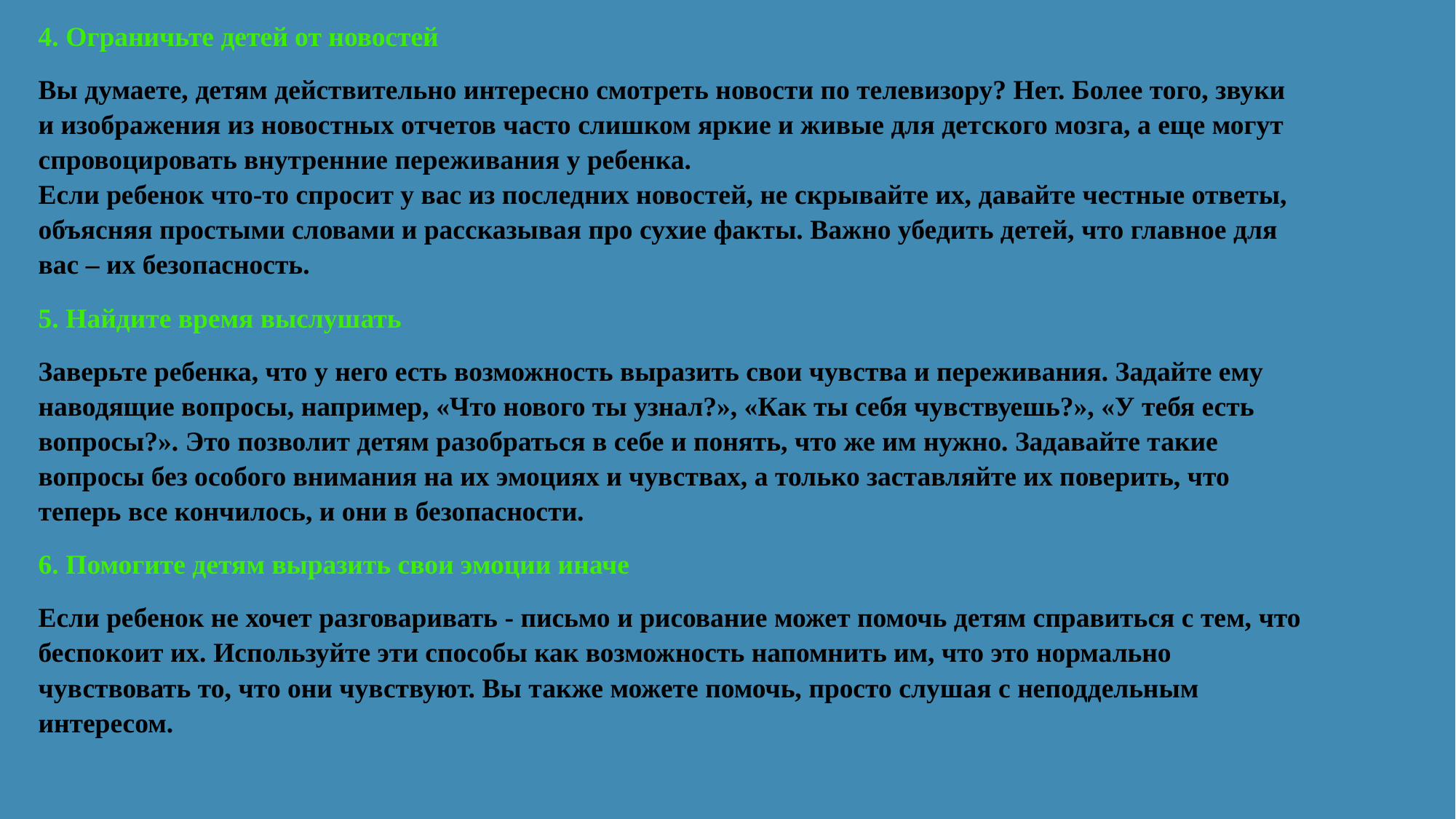

4. Ограничьте детей от новостей
Вы думаете, детям действительно интересно смотреть новости по телевизору? Нет. Более того, звуки и изображения из новостных отчетов часто слишком яркие и живые для детского мозга, а еще могут спровоцировать внутренние переживания у ребенка.
Если ребенок что-то спросит у вас из последних новостей, не скрывайте их, давайте честные ответы, объясняя простыми словами и рассказывая про сухие факты. Важно убедить детей, что главное для вас – их безопасность.
5. Найдите время выслушать
Заверьте ребенка, что у него есть возможность выразить свои чувства и переживания. Задайте ему наводящие вопросы, например, «Что нового ты узнал?», «Как ты себя чувствуешь?», «У тебя есть вопросы?». Это позволит детям разобраться в себе и понять, что же им нужно. Задавайте такие вопросы без особого внимания на их эмоциях и чувствах, а только заставляйте их поверить, что теперь все кончилось, и они в безопасности.
6. Помогите детям выразить свои эмоции иначе
Если ребенок не хочет разговаривать - письмо и рисование может помочь детям справиться с тем, что беспокоит их. Используйте эти способы как возможность напомнить им, что это нормально чувствовать то, что они чувствуют. Вы также можете помочь, просто слушая с неподдельным интересом.